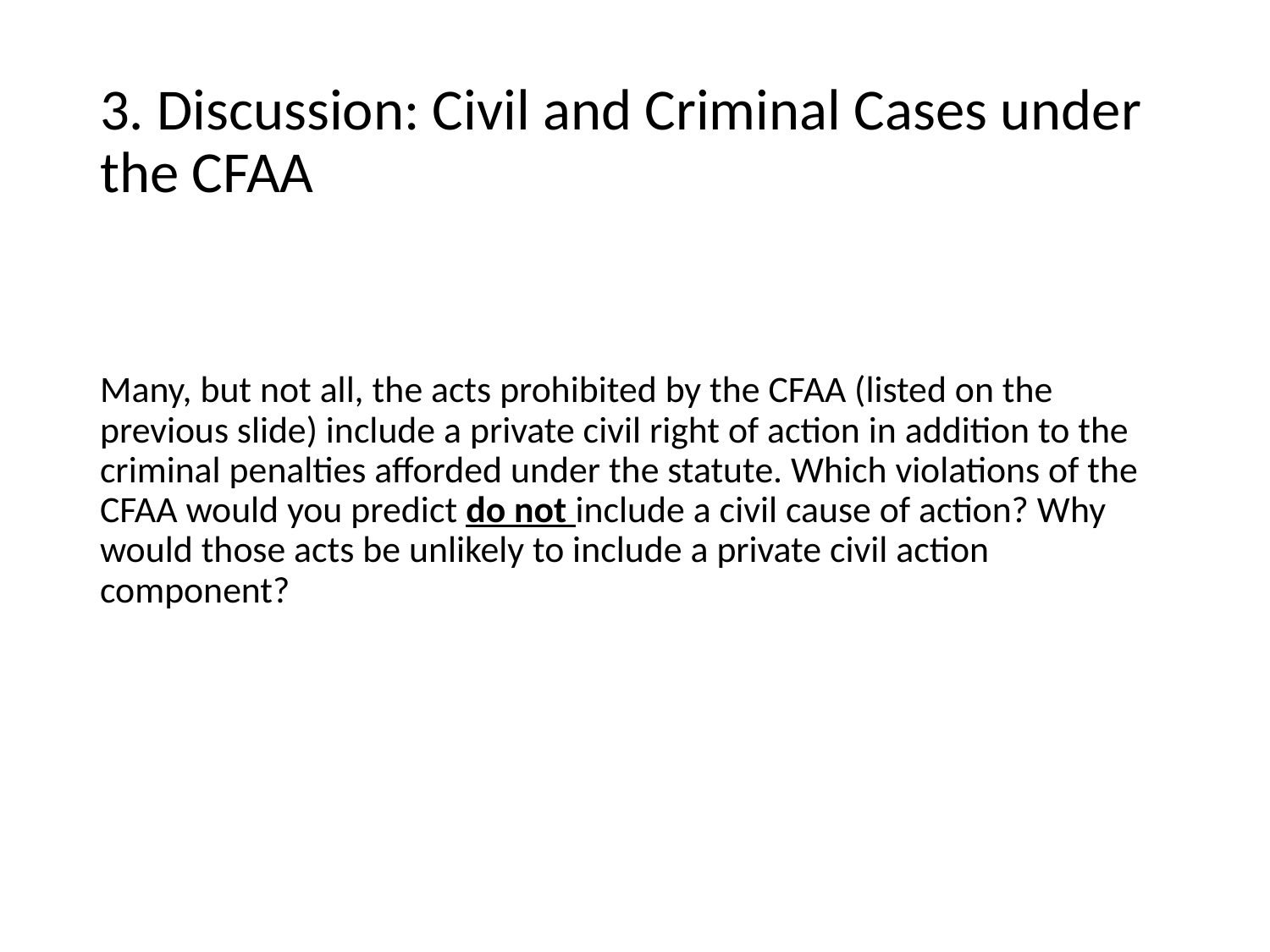

# 3. Discussion: Civil and Criminal Cases under the CFAA

Many, but not all, the acts prohibited by the CFAA (listed on the previous slide) include a private civil right of action in addition to the criminal penalties afforded under the statute. Which violations of the CFAA would you predict do not include a civil cause of action? Why would those acts be unlikely to include a private civil action component?